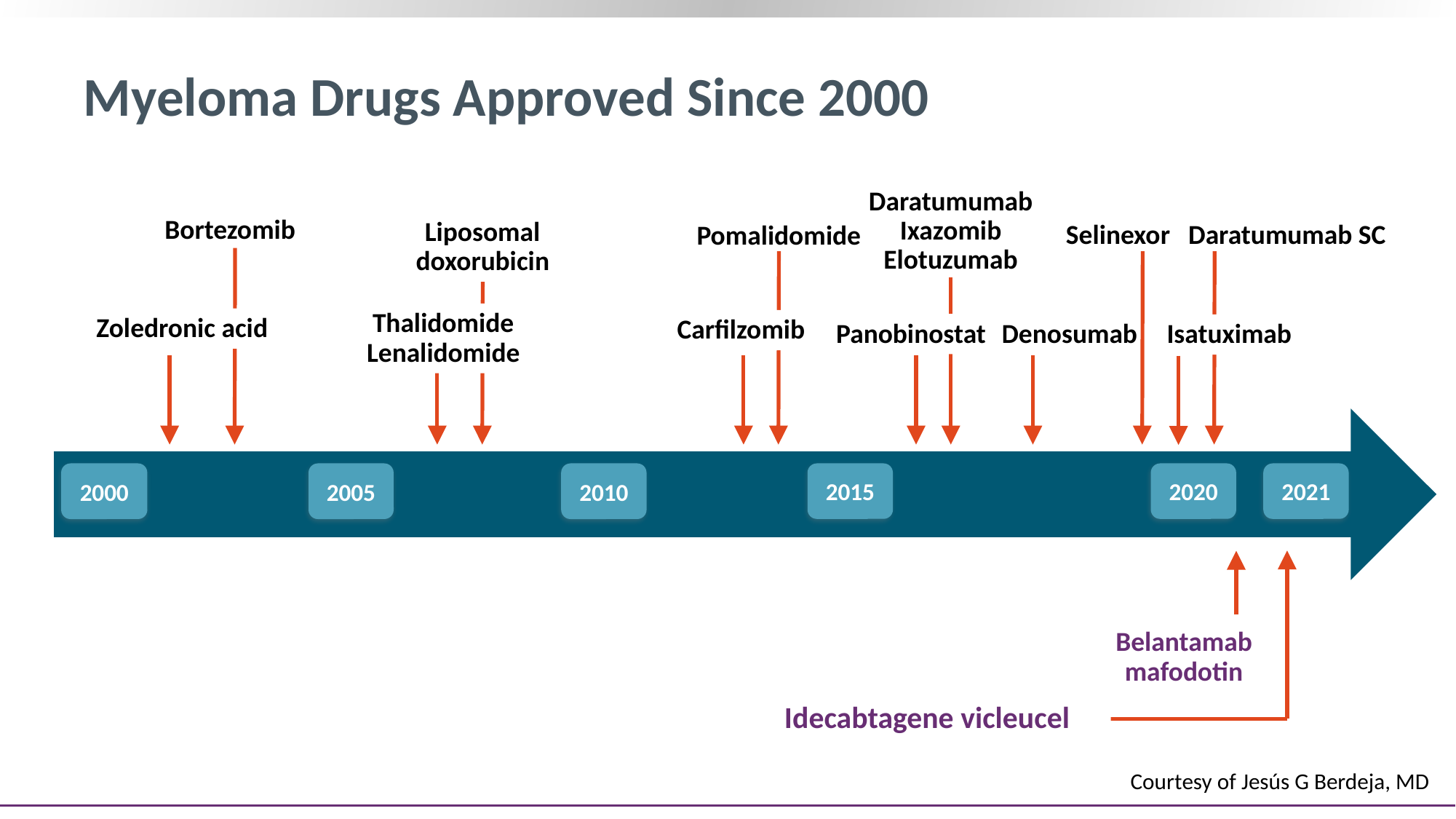

# Myeloma Drugs Approved Since 2000
Daratumumab
Ixazomib
Elotuzumab
Bortezomib
Liposomal doxorubicin
Selinexor
Daratumumab SC
Pomalidomide
Thalidomide
Lenalidomide
Zoledronic acid
Carfilzomib
Panobinostat
Denosumab
Isatuximab

2000
2005
2010
2015
2020
2021
Belantamab mafodotin
Idecabtagene vicleucel
Courtesy of Jesús G Berdeja, MD